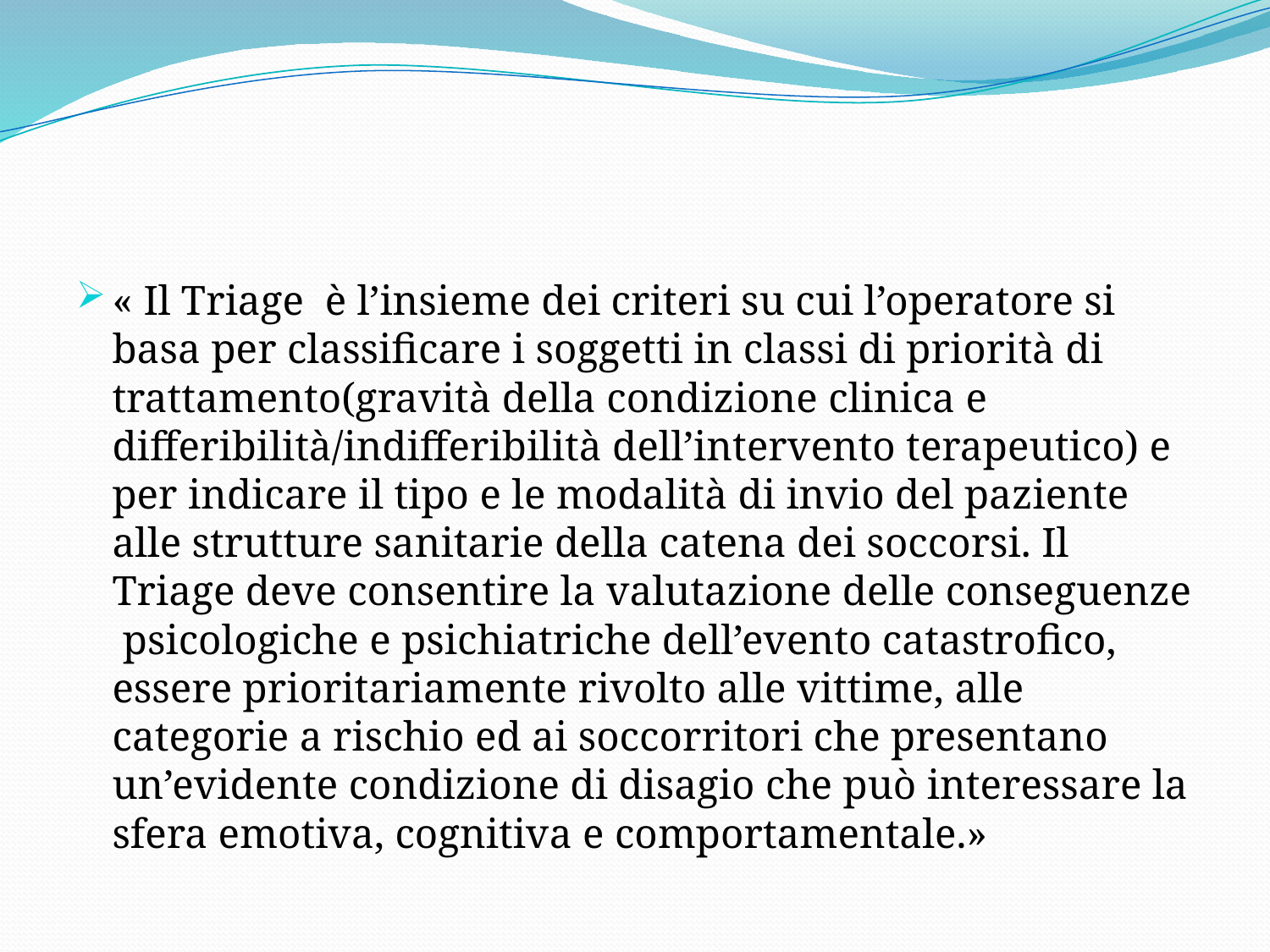

#
« Il Triage  è l’insieme dei criteri su cui l’operatore si basa per classificare i soggetti in classi di priorità di trattamento(gravità della condizione clinica e differibilità/indifferibilità dell’intervento terapeutico) e per indicare il tipo e le modalità di invio del paziente alle strutture sanitarie della catena dei soccorsi. Il Triage deve consentire la valutazione delle conseguenze  psicologiche e psichiatriche dell’evento catastrofico, essere prioritariamente rivolto alle vittime, alle categorie a rischio ed ai soccorritori che presentano un’evidente condizione di disagio che può interessare la sfera emotiva, cognitiva e comportamentale.»